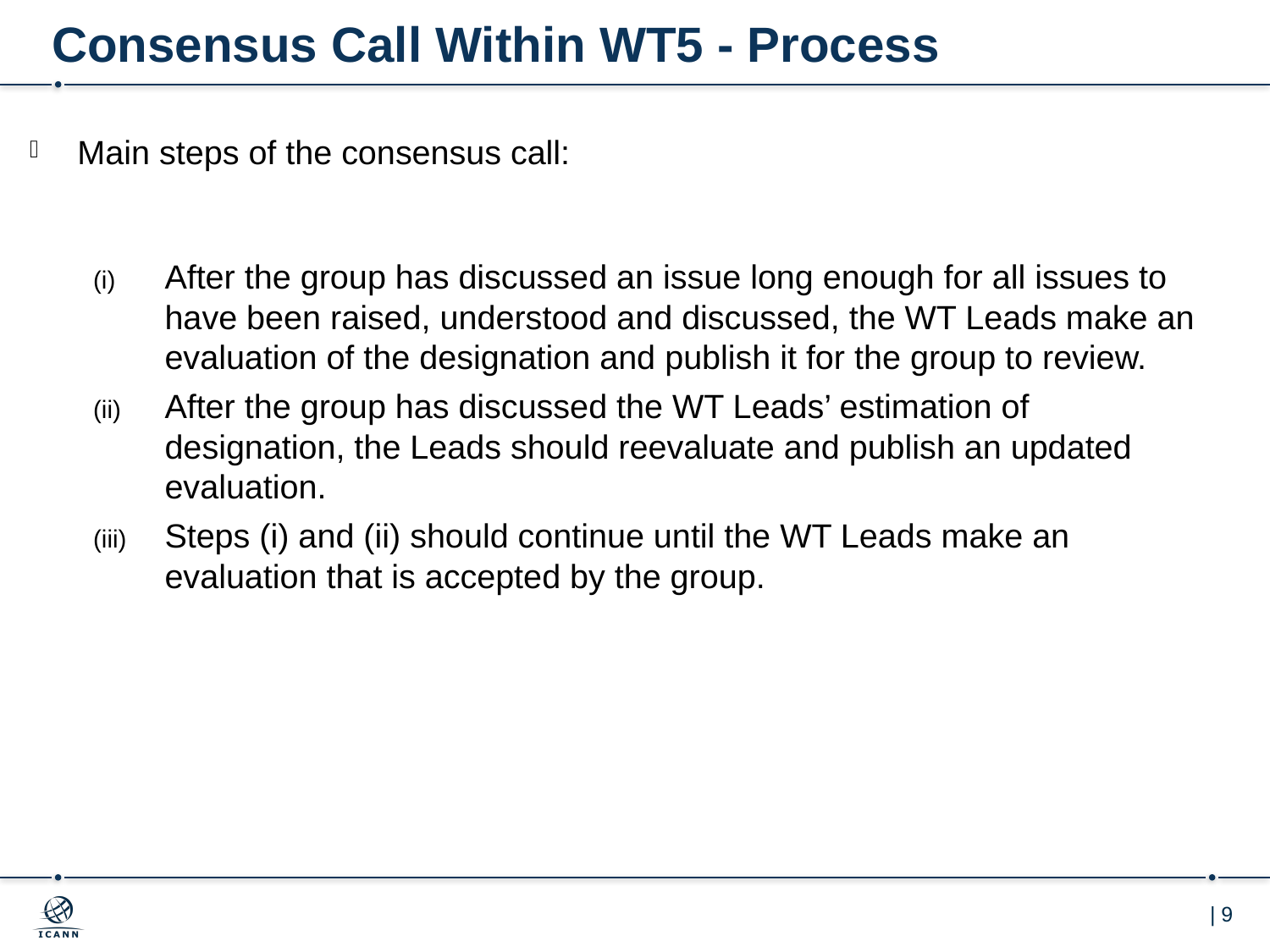

# Consensus Call Within WT5 - Process
Main steps of the consensus call:

After the group has discussed an issue long enough for all issues to have been raised, understood and discussed, the WT Leads make an evaluation of the designation and publish it for the group to review.
After the group has discussed the WT Leads’ estimation of designation, the Leads should reevaluate and publish an updated evaluation.
Steps (i) and (ii) should continue until the WT Leads make an evaluation that is accepted by the group.